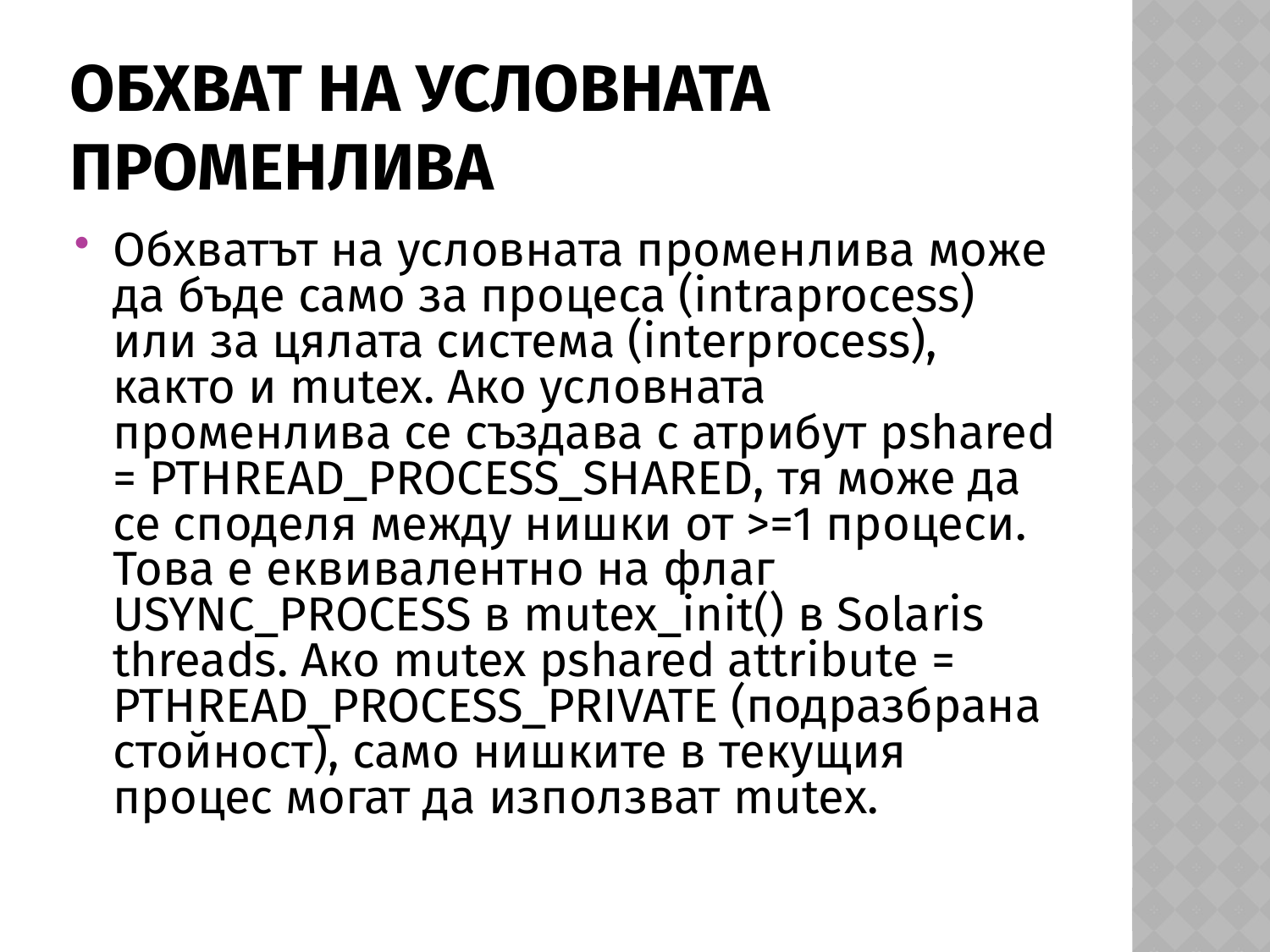

Обхват на условната променлива
Обхватът на условната променлива може да бъде само за процеса (intraprocess) или за цялата система (interprocess), както и mutex. Ако условната променлива се създава с атрибут pshared = PTHREAD_PROCESS_SHARED, тя може да се споделя между нишки от >=1 процеси. Това е еквивалентно на флаг USYNC_PROCESS в mutex_init() в Solaris threads. Ако mutex pshared attribute = PTHREAD_PROCESS_PRIVATE (подразбрана стойност), само нишките в текущия процес могат да използват mutex.